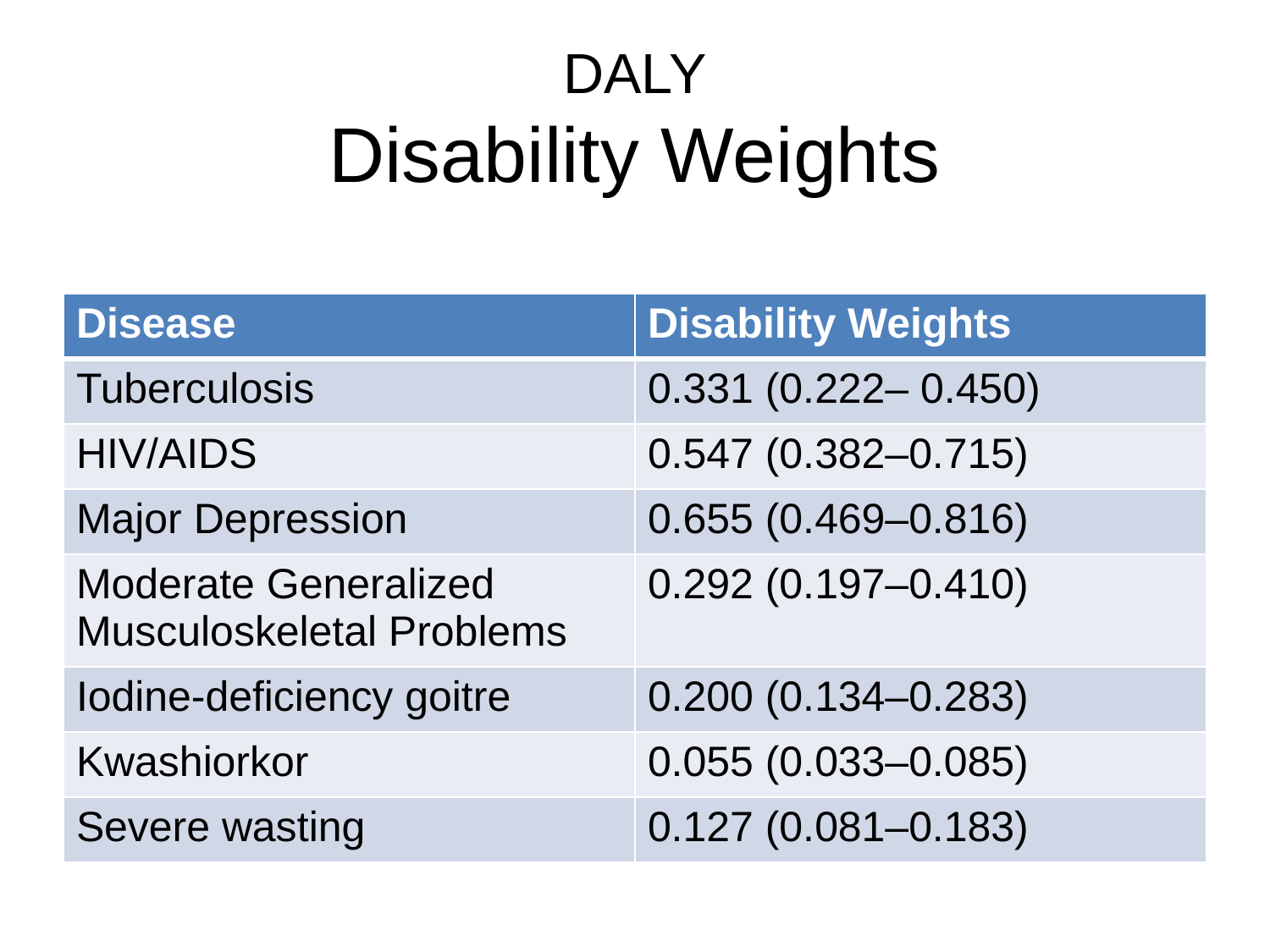

# DALY Disability Weights
| Disease | Disability Weights |
| --- | --- |
| Tuberculosis | 0.331 (0.222– 0.450) |
| HIV/AIDS | 0.547 (0.382–0.715) |
| Major Depression | 0.655 (0.469–0.816) |
| Moderate Generalized Musculoskeletal Problems | 0.292 (0.197–0.410) |
| Iodine-deficiency goitre | 0.200 (0.134–0.283) |
| Kwashiorkor | 0.055 (0.033–0.085) |
| Severe wasting | 0.127 (0.081–0.183) |